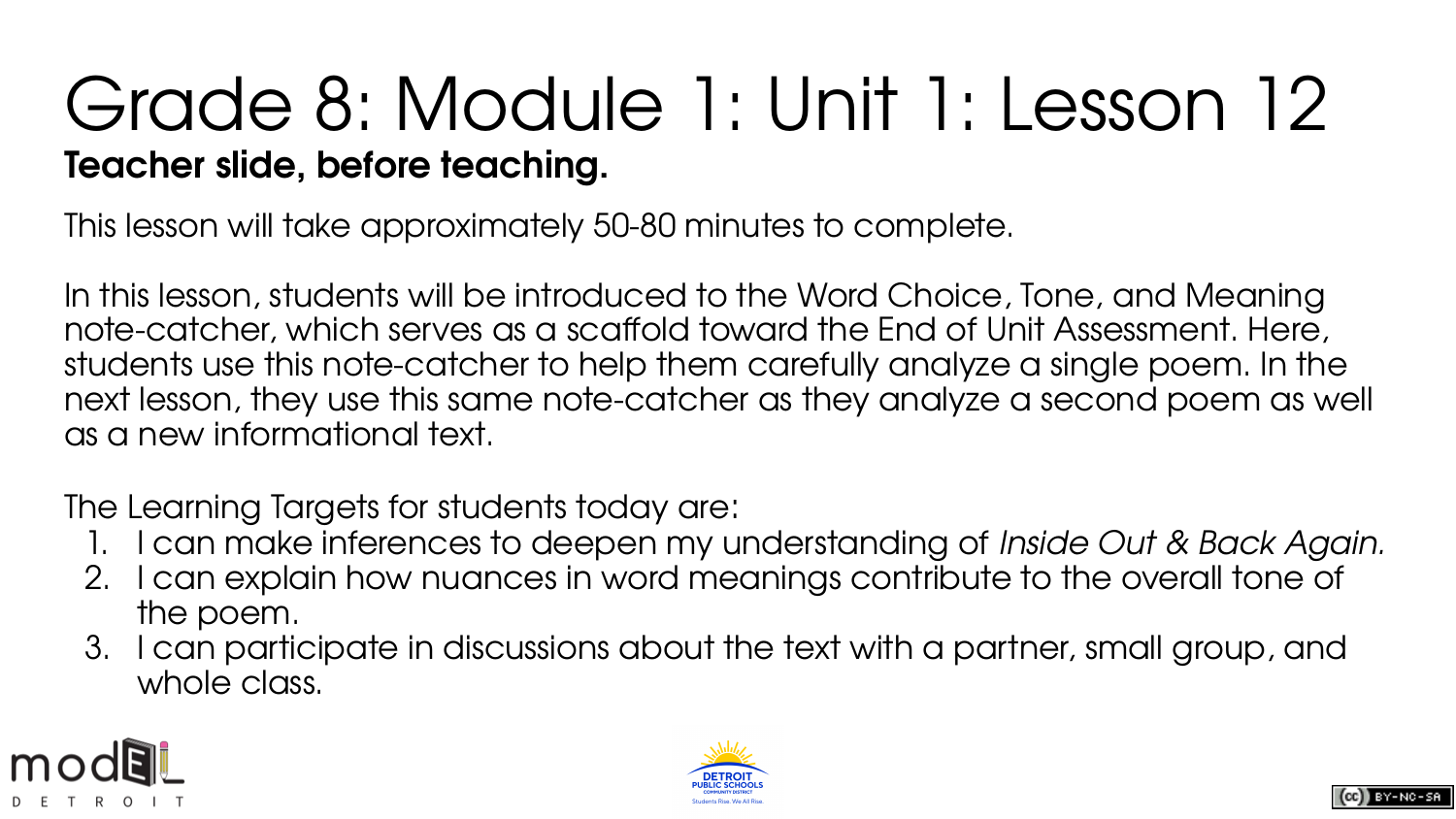

# Grade 8: Module 1: Unit 1: Lesson 12 Teacher slide, before teaching.

This lesson will take approximately 50-80 minutes to complete.

In this lesson, students will be introduced to the Word Choice, Tone, and Meaning note-catcher, which serves as a scaffold toward the End of Unit Assessment. Here, students use this note-catcher to help them carefully analyze a single poem. In the next lesson, they use this same note-catcher as they analyze a second poem as well as a new informational text.
The Learning Targets for students today are:
I can make inferences to deepen my understanding of Inside Out & Back Again.
I can explain how nuances in word meanings contribute to the overall tone of the poem.
I can participate in discussions about the text with a partner, small group, and whole class.